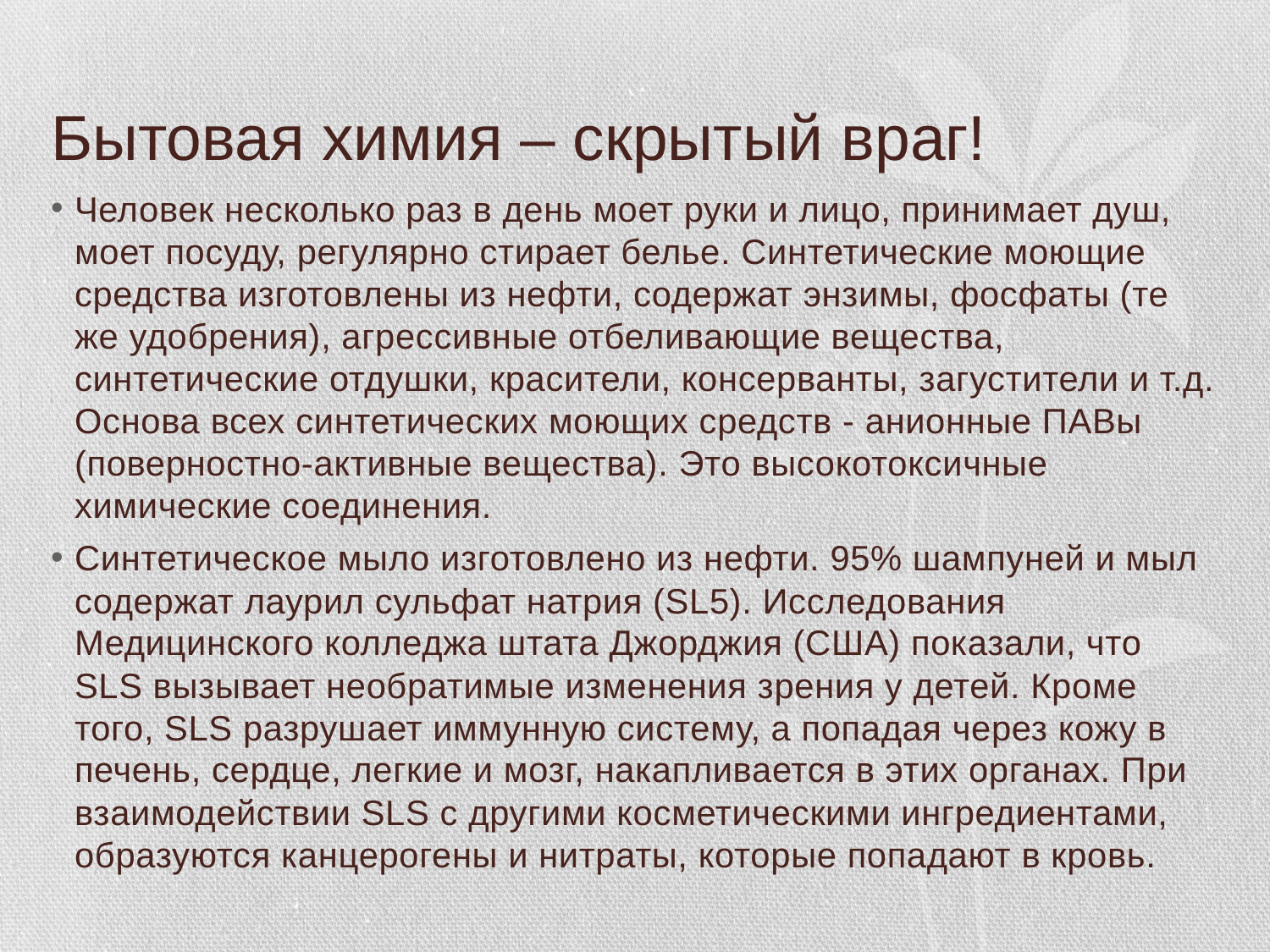

# Бытовая химия – скрытый враг!
Человек несколько раз в день моет руки и лицо, принимает душ, моет посуду, регулярно стирает белье. Синтетические моющие средства изготовлены из нефти, содержат энзимы, фосфаты (те же удобрения), агрессивные отбеливающие вещества, синтетические отдушки, красители, консерванты, загустители и т.д. Основа всех синтетических моющих средств - анионные ПАВы (поверностно-активные вещества). Это высокотоксичные химические соединения.
Синтетическое мыло изготовлено из нефти. 95% шампуней и мыл содержат лаурил сульфат натрия (SL5). Исследования Медицинского колледжа штата Джорджия (США) показали, что SLS вызывает необратимые изменения зрения у детей. Кроме того, SLS разрушает иммунную систему, а попадая через кожу в печень, сердце, легкие и мозг, накапливается в этих органах. При взаимодействии SLS с другими косметическими ингредиентами, образуются канцерогены и нитраты, которые попадают в кровь.